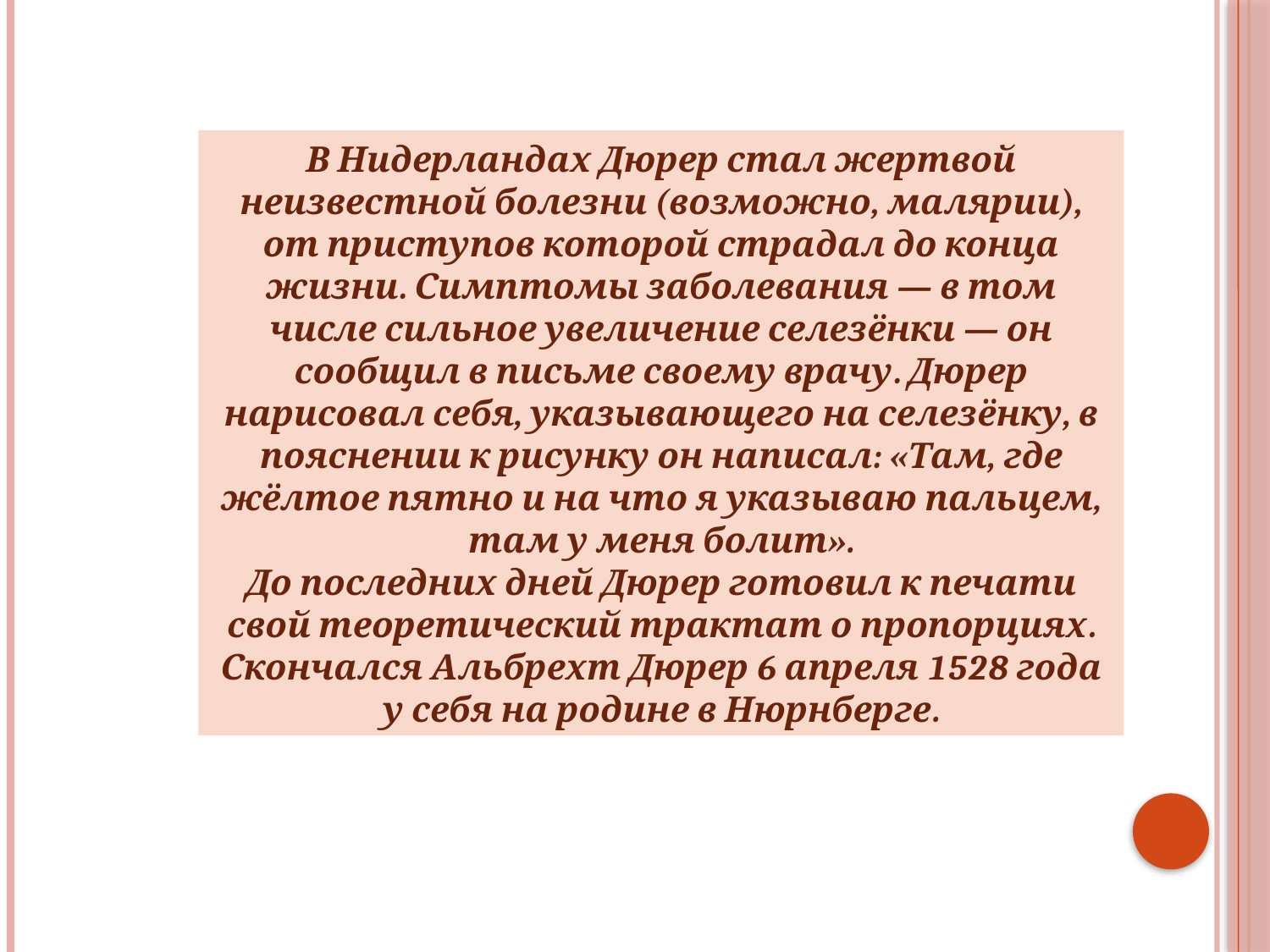

В Нидерландах Дюрер стал жертвой неизвестной болезни (возможно, малярии), от приступов которой страдал до конца жизни. Симптомы заболевания — в том числе сильное увеличение селезёнки — он сообщил в письме своему врачу. Дюрер нарисовал себя, указывающего на селезёнку, в пояснении к рисунку он написал: «Там, где жёлтое пятно и на что я указываю пальцем, там у меня болит».
До последних дней Дюрер готовил к печати свой теоретический трактат о пропорциях. Скончался Альбрехт Дюрер 6 апреля 1528 года у себя на родине в Нюрнберге.